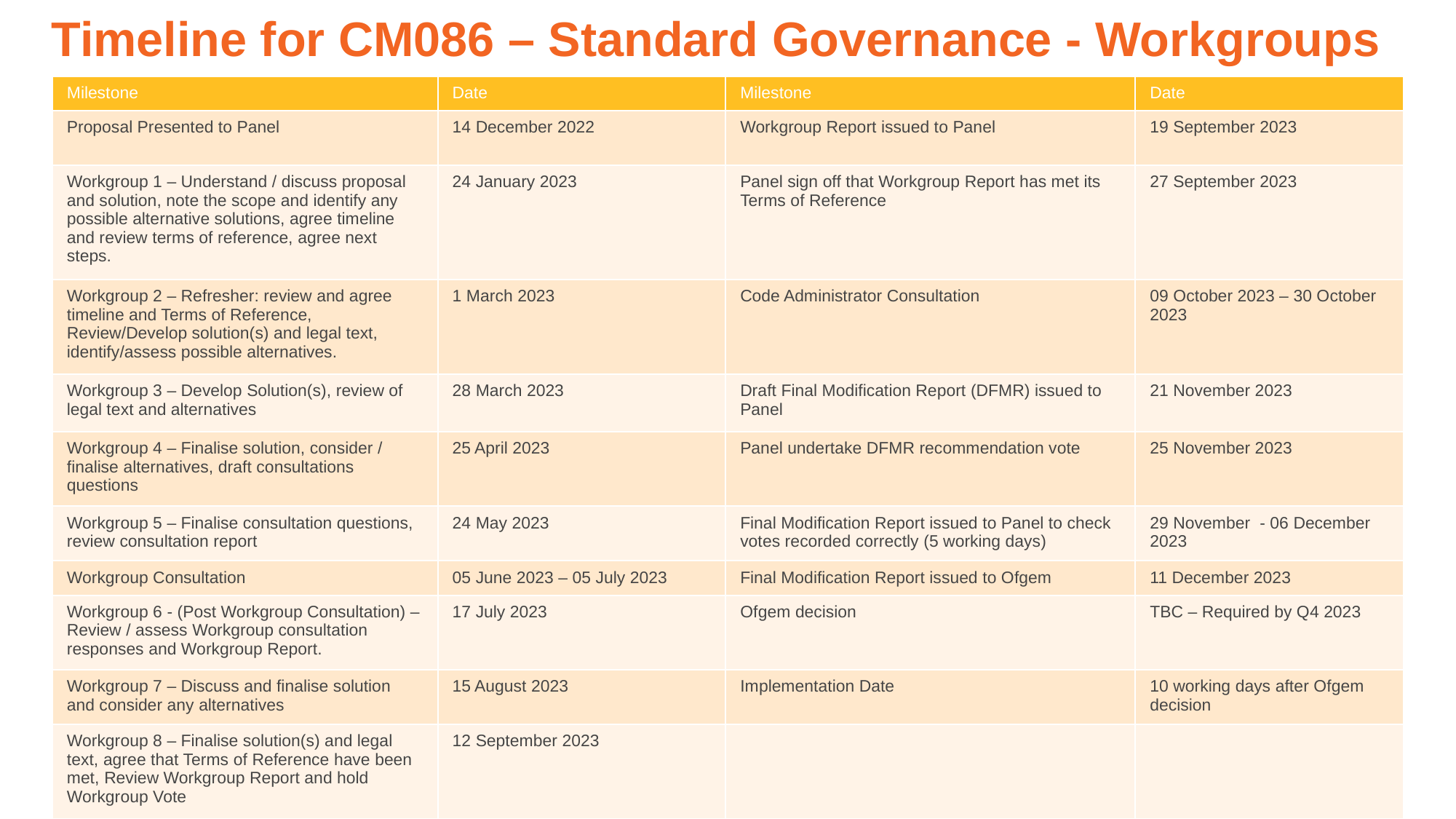

# Timeline for CM086 – Standard Governance - Workgroups
| Milestone | Date | Milestone | Date |
| --- | --- | --- | --- |
| Proposal Presented to Panel | 14 December 2022 | Workgroup Report issued to Panel | 19 September 2023 |
| Workgroup 1 – Understand / discuss proposal and solution, note the scope and identify any possible alternative solutions, agree timeline and review terms of reference, agree next steps. | 24 January 2023 | Panel sign off that Workgroup Report has met its Terms of Reference | 27 September 2023 |
| Workgroup 2 – Refresher: review and agree timeline and Terms of Reference, Review/Develop solution(s) and legal text, identify/assess possible alternatives. | 1 March 2023 | Code Administrator Consultation | 09 October 2023 – 30 October 2023 |
| Workgroup 3 – Develop Solution(s), review of legal text and alternatives | 28 March 2023 | Draft Final Modification Report (DFMR) issued to Panel | 21 November 2023 |
| Workgroup 4 – Finalise solution, consider / finalise alternatives, draft consultations questions | 25 April 2023 | Panel undertake DFMR recommendation vote | 25 November 2023 |
| Workgroup 5 – Finalise consultation questions, review consultation report | 24 May 2023 | Final Modification Report issued to Panel to check votes recorded correctly (5 working days) | 29 November - 06 December 2023 |
| Workgroup Consultation | 05 June 2023 – 05 July 2023 | Final Modification Report issued to Ofgem | 11 December 2023 |
| Workgroup 6 - (Post Workgroup Consultation) – Review / assess Workgroup consultation responses and Workgroup Report. | 17 July 2023 | Ofgem decision | TBC – Required by Q4 2023 |
| Workgroup 7 – Discuss and finalise solution and consider any alternatives | 15 August 2023 | Implementation Date | 10 working days after Ofgem decision |
| Workgroup 8 – Finalise solution(s) and legal text, agree that Terms of Reference have been met, Review Workgroup Report and hold Workgroup Vote | 12 September 2023 |  |  |